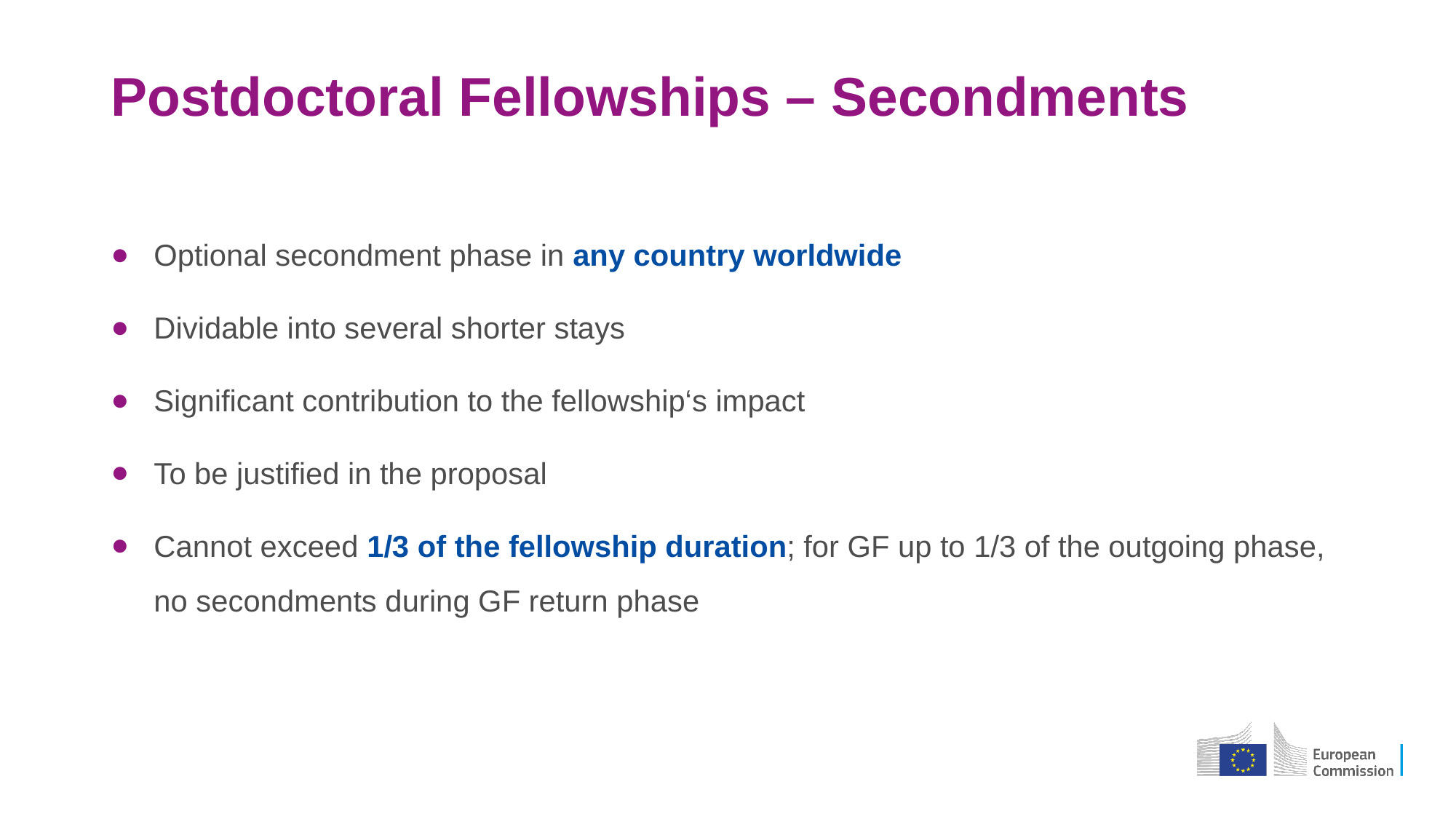

# Postdoctoral Fellowships – Secondments
Optional secondment phase in any country worldwide
Dividable into several shorter stays
Significant contribution to the fellowship‘s impact
To be justified in the proposal
Cannot exceed 1/3 of the fellowship duration; for GF up to 1/3 of the outgoing phase, no secondments during GF return phase